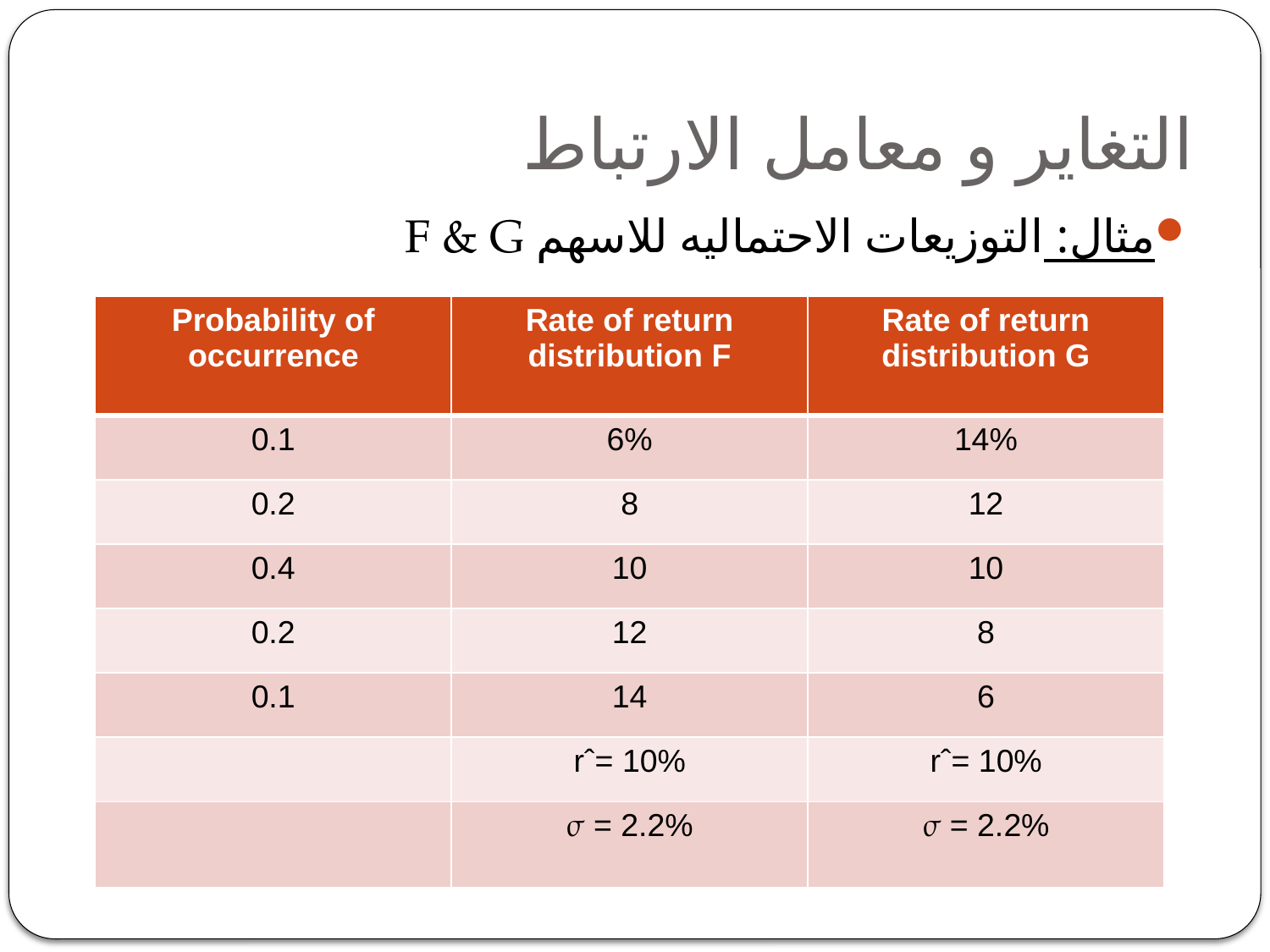

# التغاير و معامل الارتباط
مثال: التوزيعات الاحتماليه للاسهم F & G

| Probability of occurrence | Rate of return distribution F | Rate of return distribution G |
| --- | --- | --- |
| 0.1 | 6% | 14% |
| 0.2 | 8 | 12 |
| 0.4 | 10 | 10 |
| 0.2 | 12 | 8 |
| 0.1 | 14 | 6 |
|  | rˆ= 10% | rˆ= 10% |
|  | σ = 2.2% | σ = 2.2% |